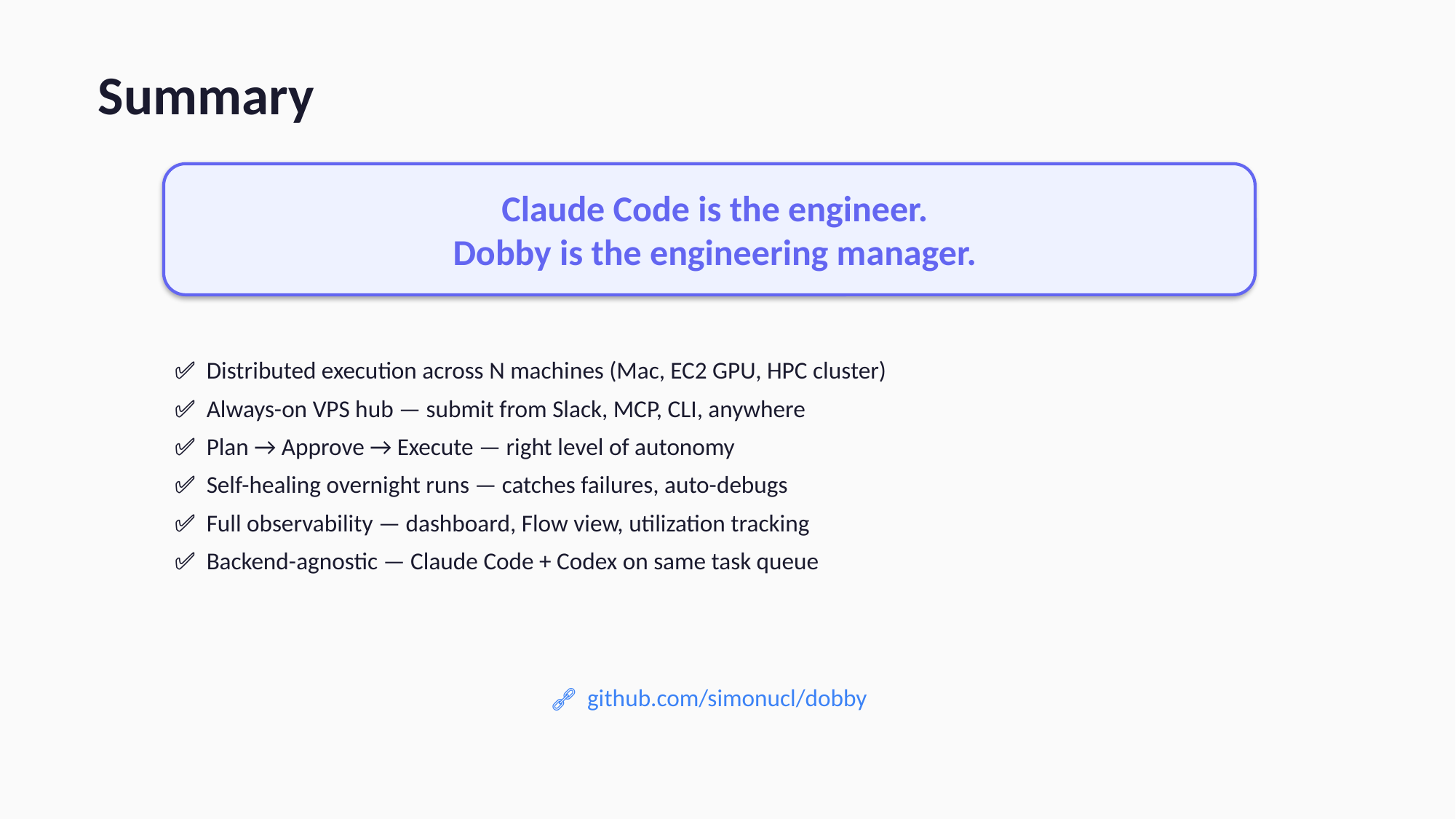

Summary

Claude Code is the engineer.
Dobby is the engineering manager.
✅  Distributed execution across N machines (Mac, EC2 GPU, HPC cluster)
✅  Always-on VPS hub — submit from Slack, MCP, CLI, anywhere
✅  Plan → Approve → Execute — right level of autonomy
✅  Self-healing overnight runs — catches failures, auto-debugs
✅  Full observability — dashboard, Flow view, utilization tracking
✅  Backend-agnostic — Claude Code + Codex on same task queue
🔗  github.com/simonucl/dobby